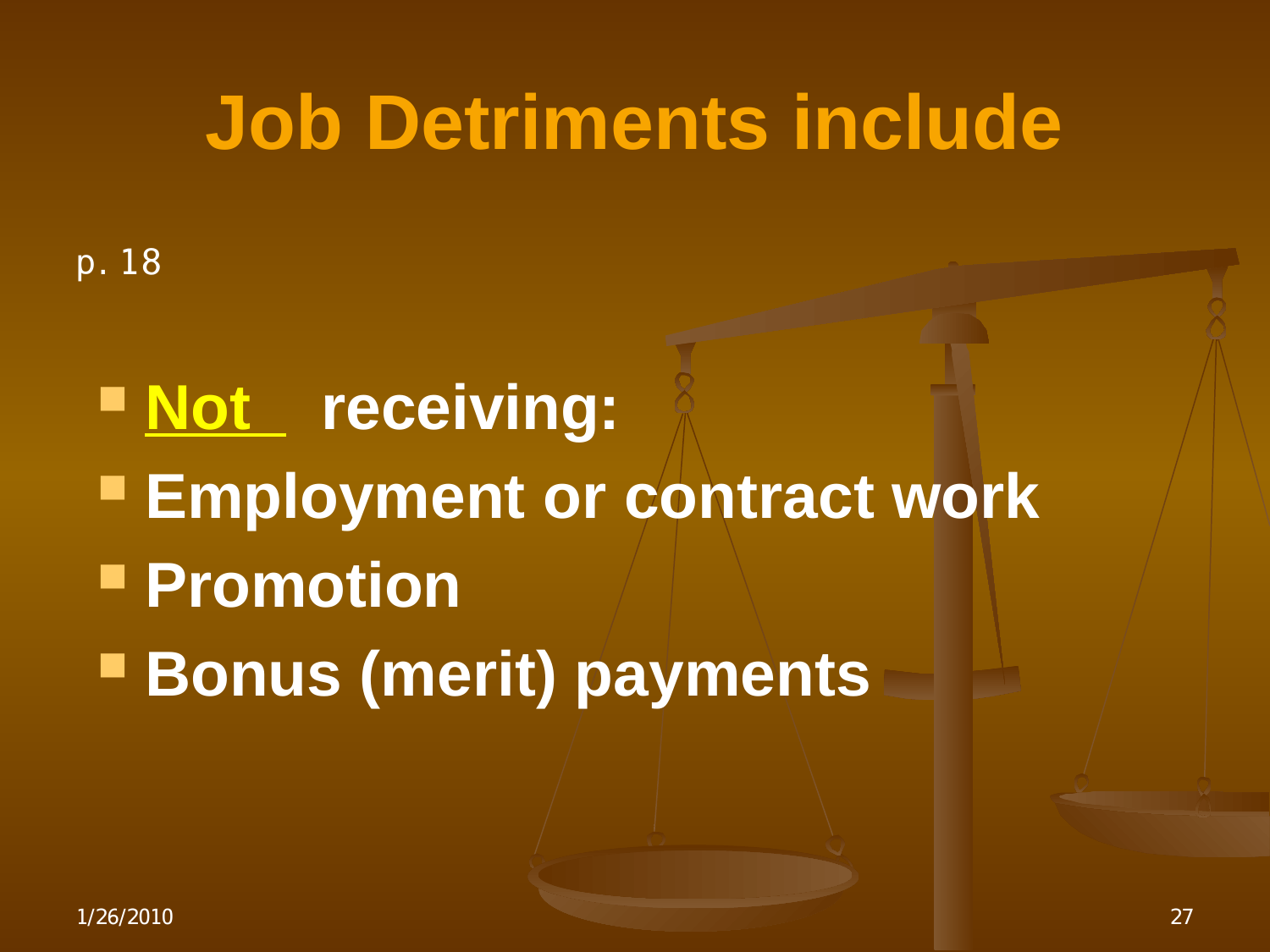

# Job Detriments include
p. 18
Not    receiving:
Employment or contract work
Promotion
Bonus (merit) payments
1/26/2010
27